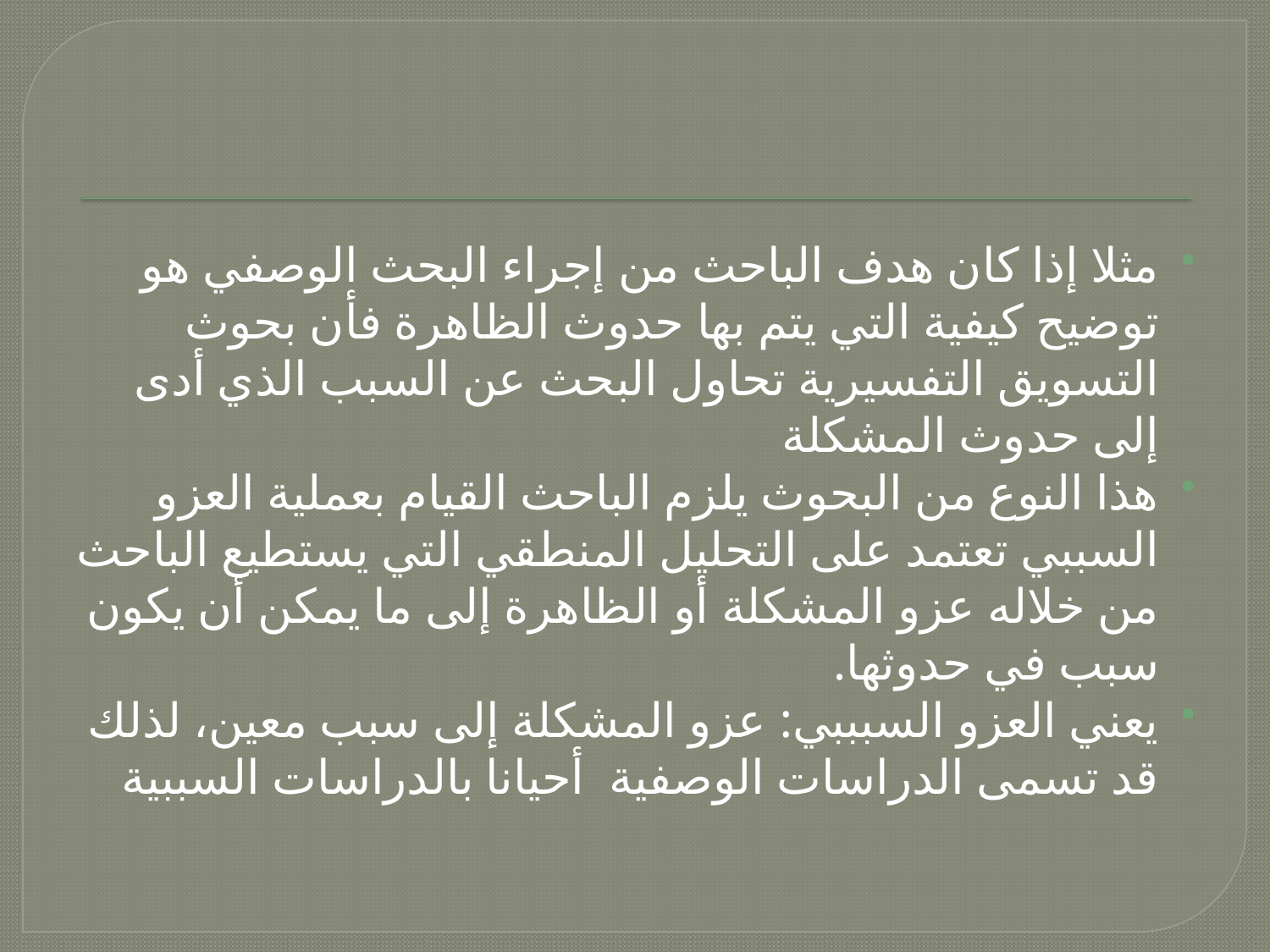

#
مثلا إذا كان هدف الباحث من إجراء البحث الوصفي هو توضيح كيفية التي يتم بها حدوث الظاهرة فأن بحوث التسويق التفسيرية تحاول البحث عن السبب الذي أدى إلى حدوث المشكلة
هذا النوع من البحوث يلزم الباحث القيام بعملية العزو السببي تعتمد على التحليل المنطقي التي يستطيع الباحث من خلاله عزو المشكلة أو الظاهرة إلى ما يمكن أن يكون سبب في حدوثها.
يعني العزو السبببي: عزو المشكلة إلى سبب معين، لذلك قد تسمى الدراسات الوصفية  أحيانا بالدراسات السببية